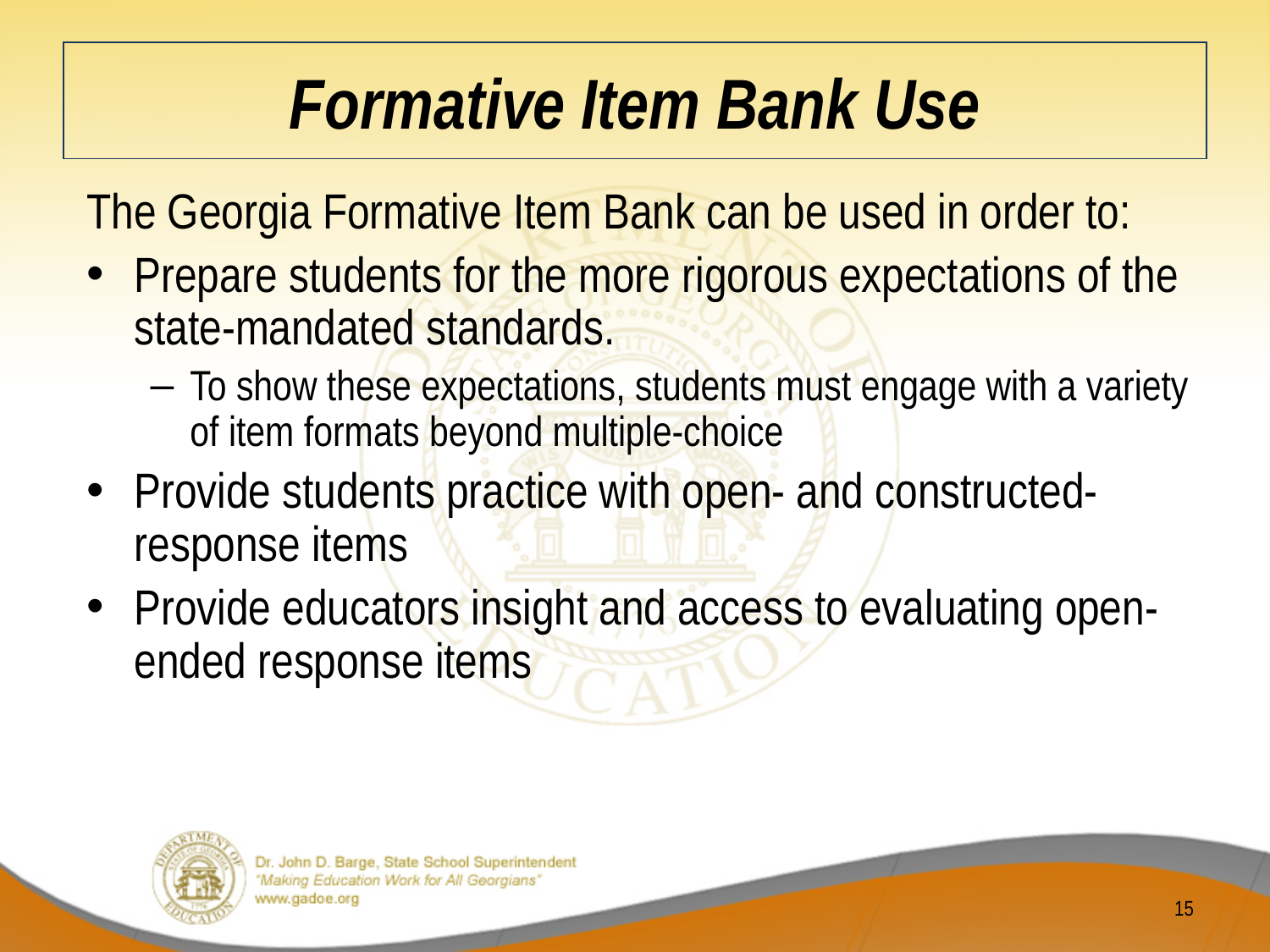

Formative Item Bank Use
The Georgia Formative Item Bank can be used in order to:
Prepare students for the more rigorous expectations of the state-mandated standards.
To show these expectations, students must engage with a variety of item formats beyond multiple-choice
Provide students practice with open- and constructed-response items
Provide educators insight and access to evaluating open-ended response items

15